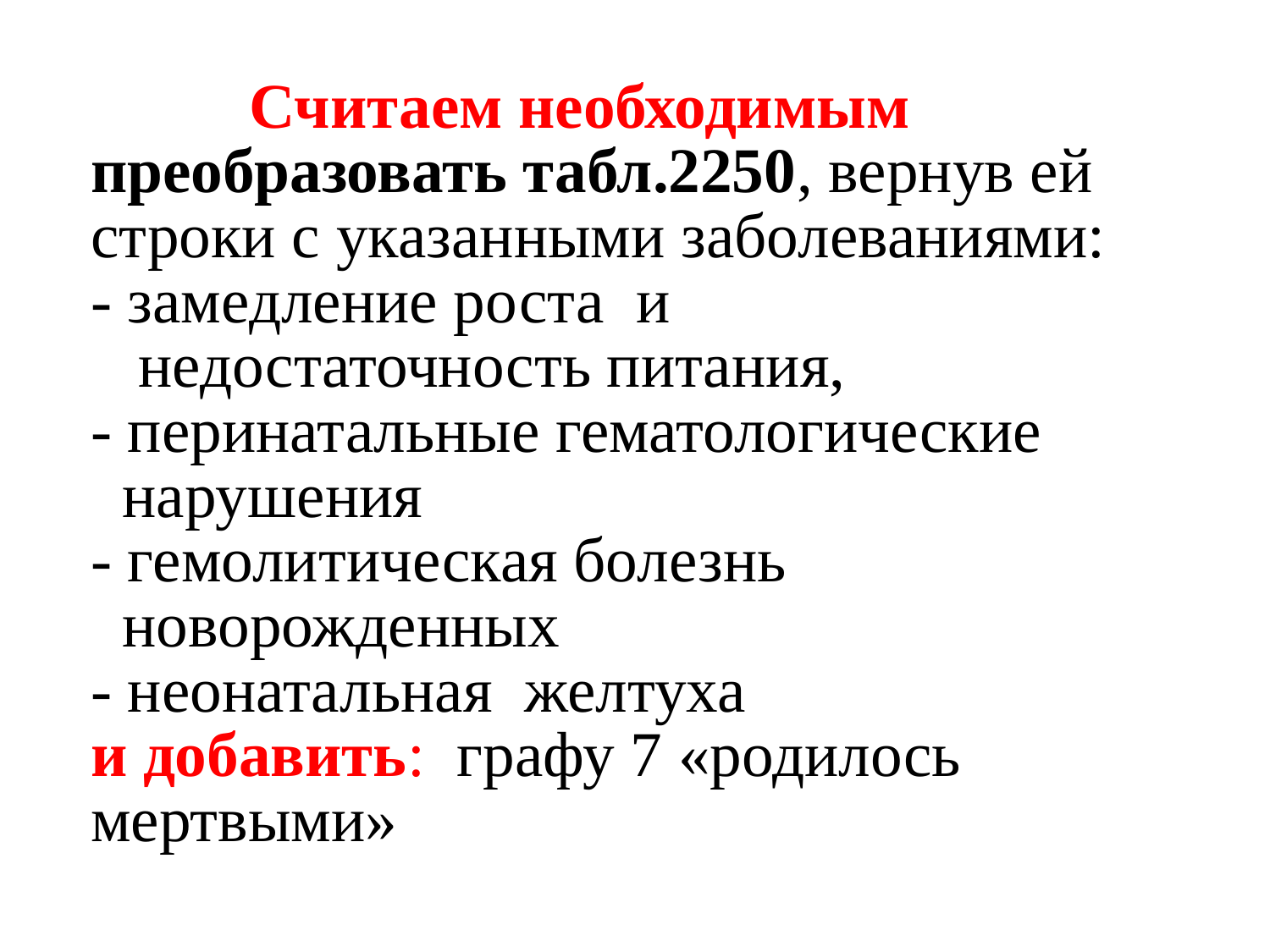

# Считаем необходимым преобразовать табл.2250, вернув ей строки с указанными заболеваниями: - замедление роста  и недостаточность питания, - перинатальные гематологические нарушения - гемолитическая болезнь новорожденных - неонатальная  желтуха и добавить:  графу 7 «родилось мертвыми»